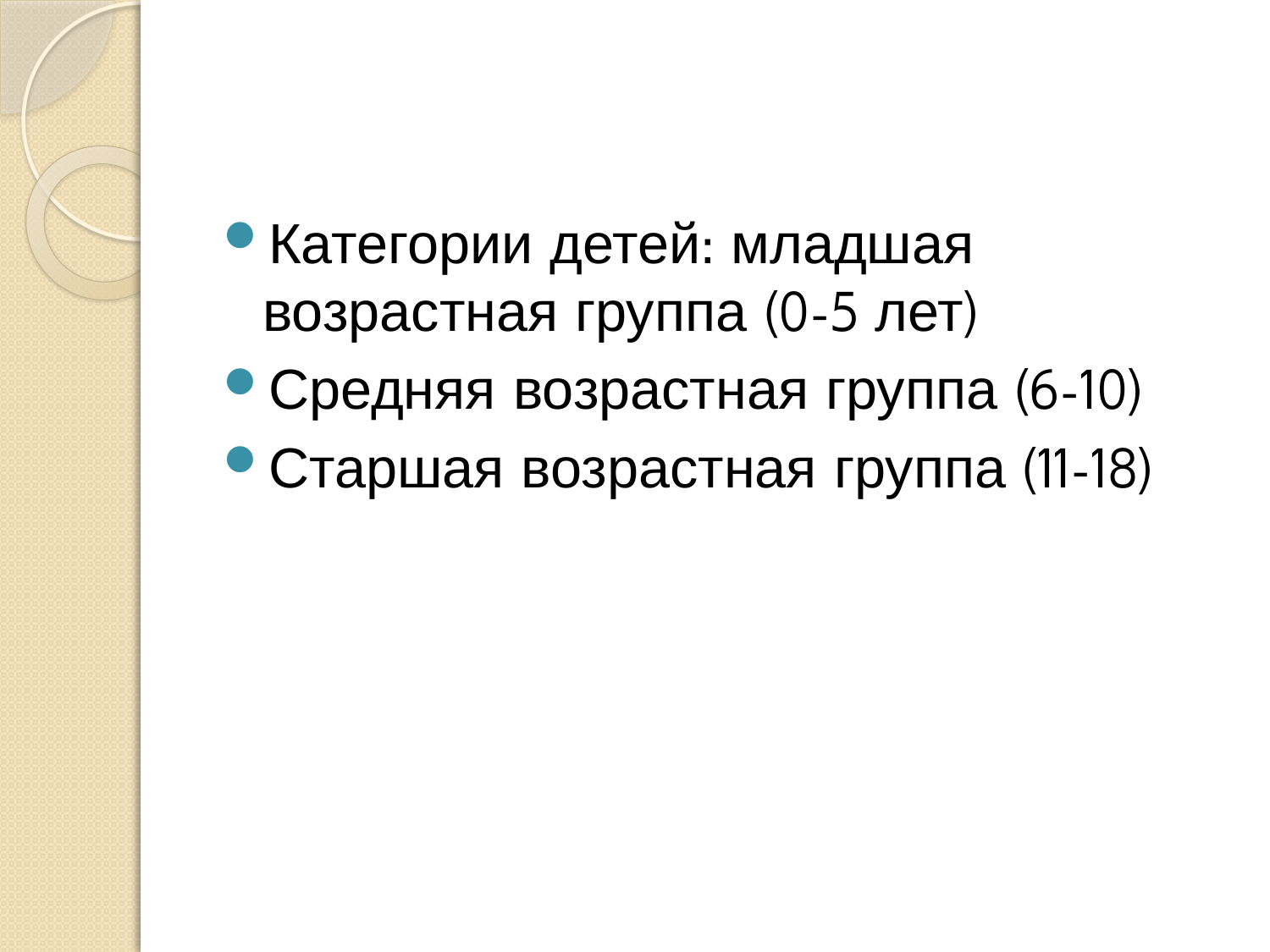

#
Категории детей: младшая возрастная группа (0-5 лет)
Средняя возрастная группа (6-10)
Старшая возрастная группа (11-18)